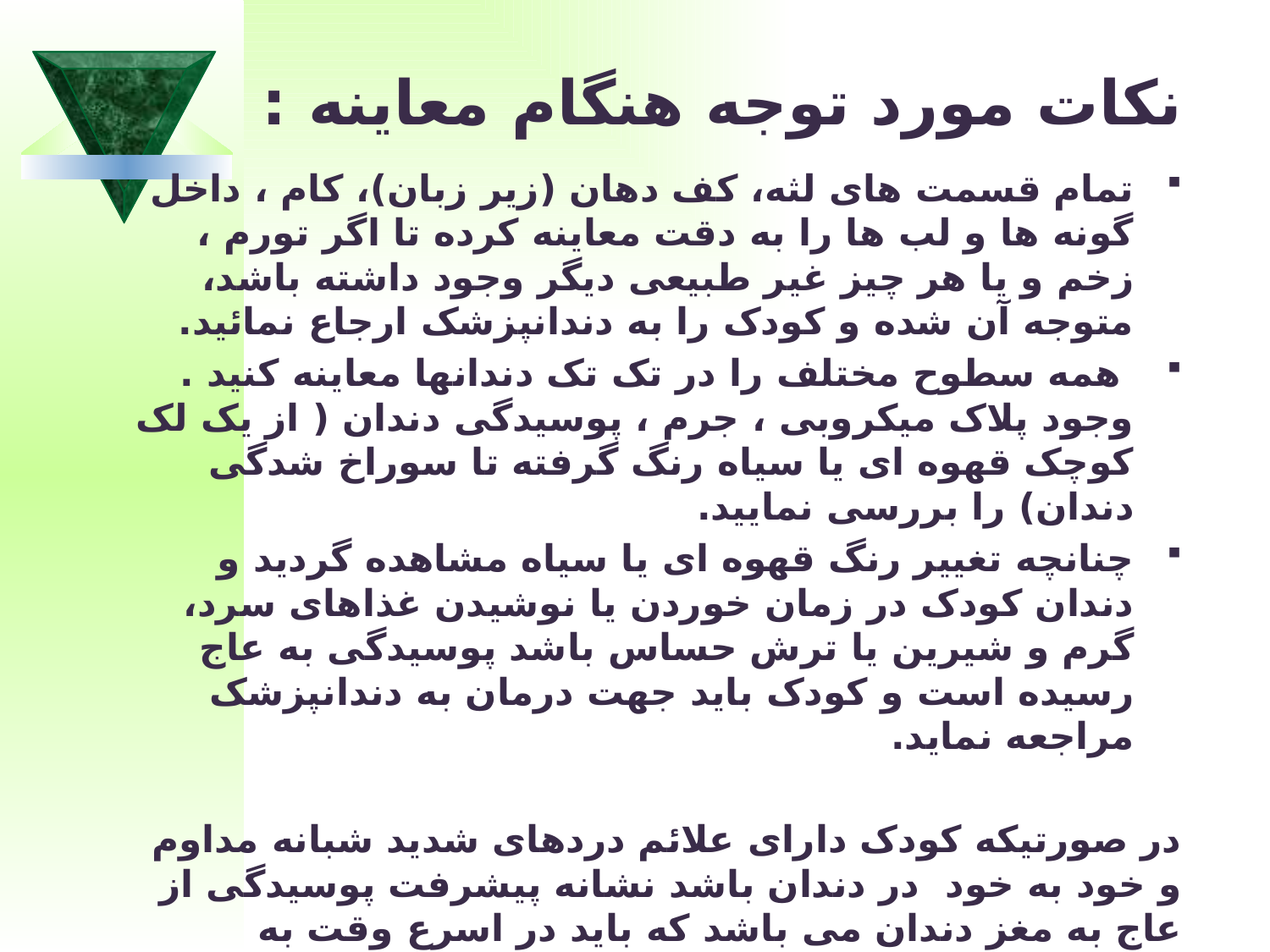

# نکات مورد توجه هنگام معاینه :
تمام قسمت های لثه، کف دهان (زیر زبان)، کام ، داخل گونه ها و لب ها را به دقت معاینه کرده تا اگر تورم ، زخم و یا هر چیز غیر طبیعی دیگر وجود داشته باشد، متوجه آن شده و کودک را به دندانپزشک ارجاع نمائید.
 همه سطوح مختلف را در تک تک دندانها معاینه کنید . وجود پلاک میکروبی ، جرم ، پوسیدگی دندان ( از یک لک کوچک قهوه ای یا سیاه رنگ گرفته تا سوراخ شدگی دندان) را بررسی نمایید.
چنانچه تغییر رنگ قهوه ای یا سیاه مشاهده گردید و دندان کودک در زمان خوردن یا نوشیدن غذاهای سرد، گرم و شیرین یا ترش حساس باشد پوسیدگی به عاج رسیده است و کودک باید جهت درمان به دندانپزشک مراجعه نماید.

در صورتیکه کودک دارای علائم دردهای شدید شبانه مداوم و خود به خود  در دندان باشد نشانه پیشرفت پوسیدگی از عاج به مغز دندان می باشد که باید در اسرع وقت به دندانپزشک مراجعه کند .
در صورتیکه کودک دارای تورم بر روی لثه و یا گاه تورم در صورت (ابسه دندانی) باشد و سابقه درد شدید دندانی را داشته باشد باید به سرعت تحت درمان دندانپزشکی قرار بگیرد .